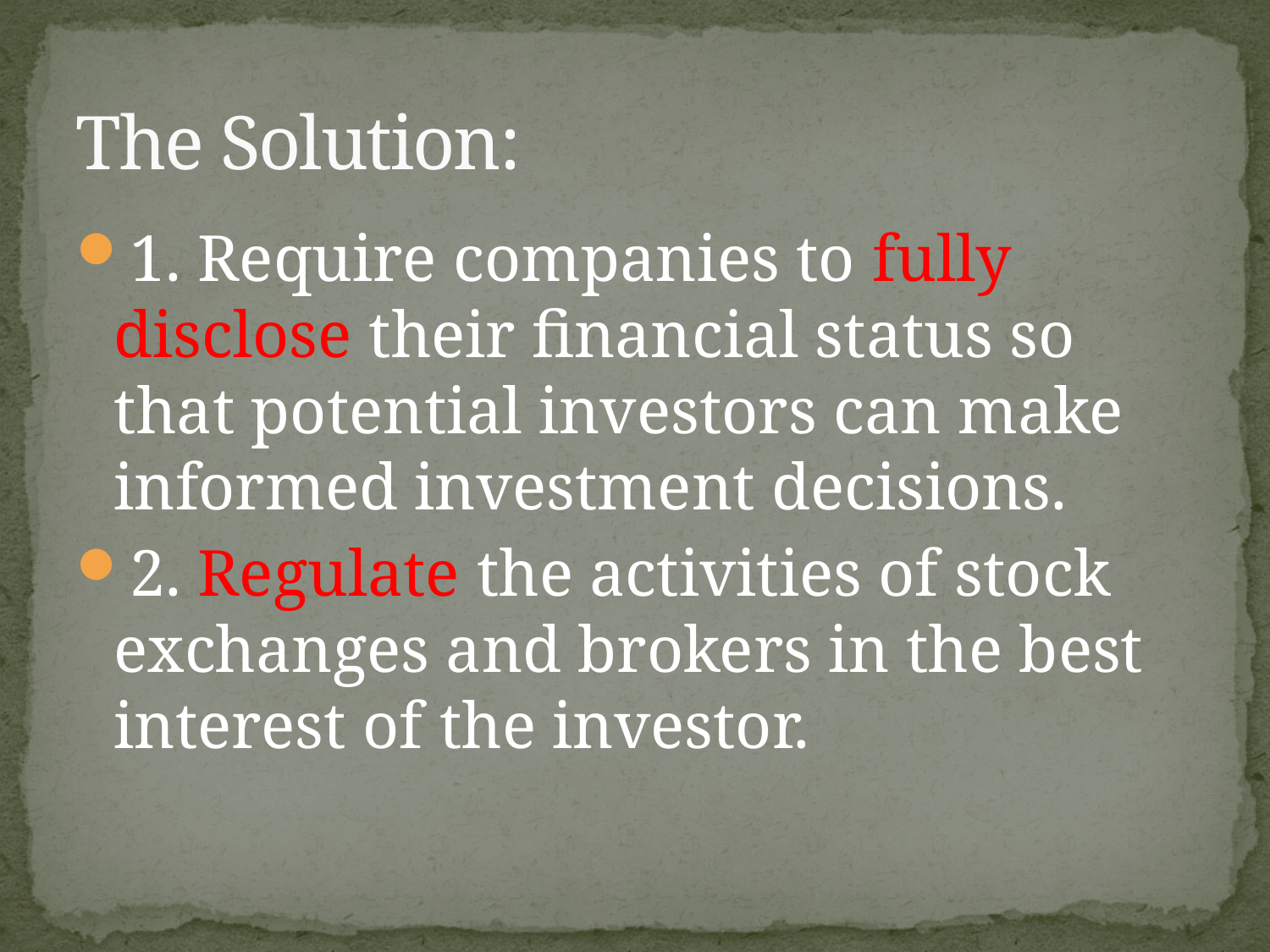

# The Solution:
1. Require companies to fully disclose their financial status so that potential investors can make informed investment decisions.
2. Regulate the activities of stock exchanges and brokers in the best interest of the investor.